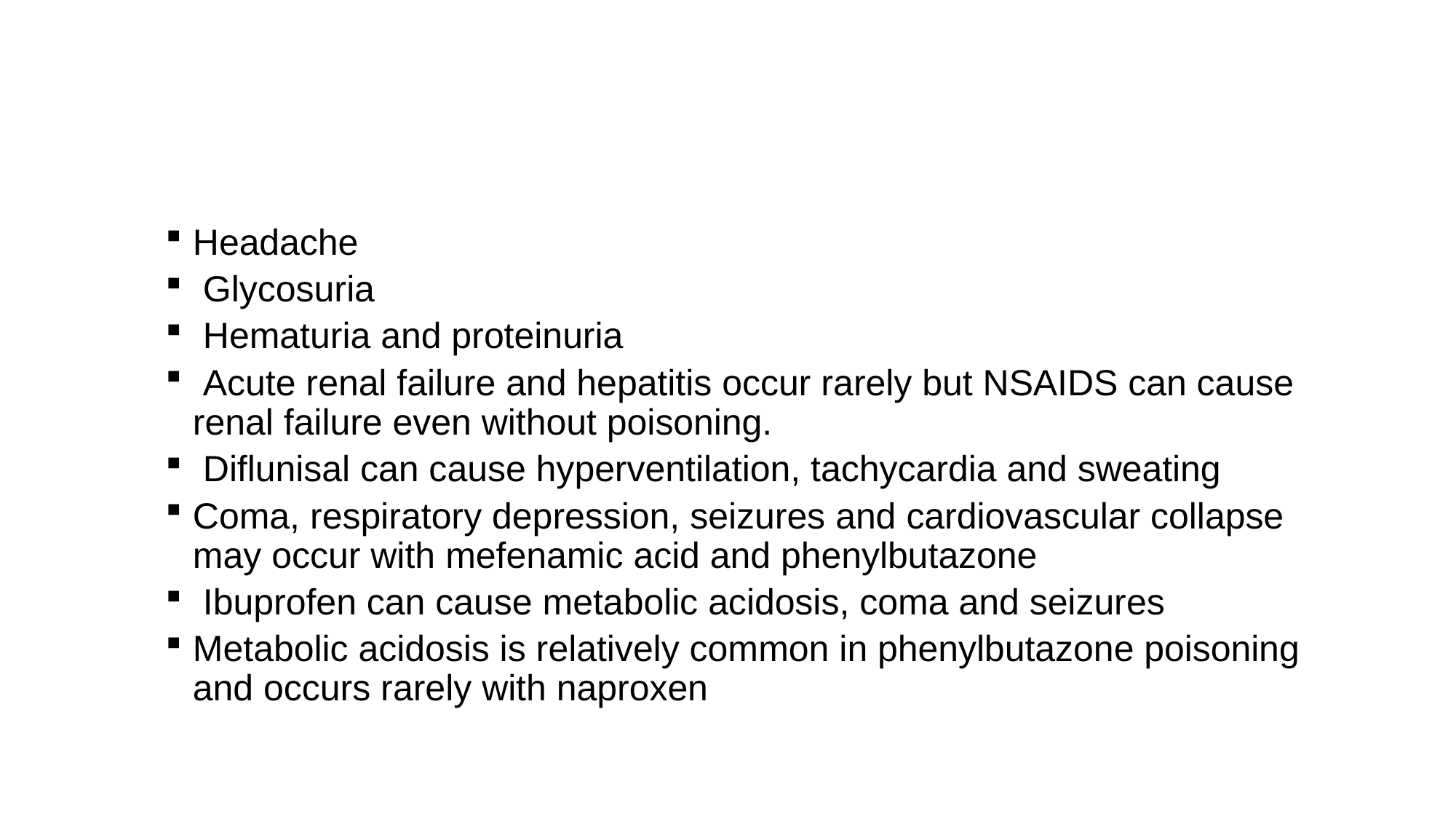

#
Headache
 Glycosuria
 Hematuria and proteinuria
 Acute renal failure and hepatitis occur rarely but NSAIDS can cause renal failure even without poisoning.
 Diflunisal can cause hyperventilation, tachycardia and sweating
Coma, respiratory depression, seizures and cardiovascular collapse may occur with mefenamic acid and phenylbutazone
 Ibuprofen can cause metabolic acidosis, coma and seizures
Metabolic acidosis is relatively common in phenylbutazone poisoning and occurs rarely with naproxen